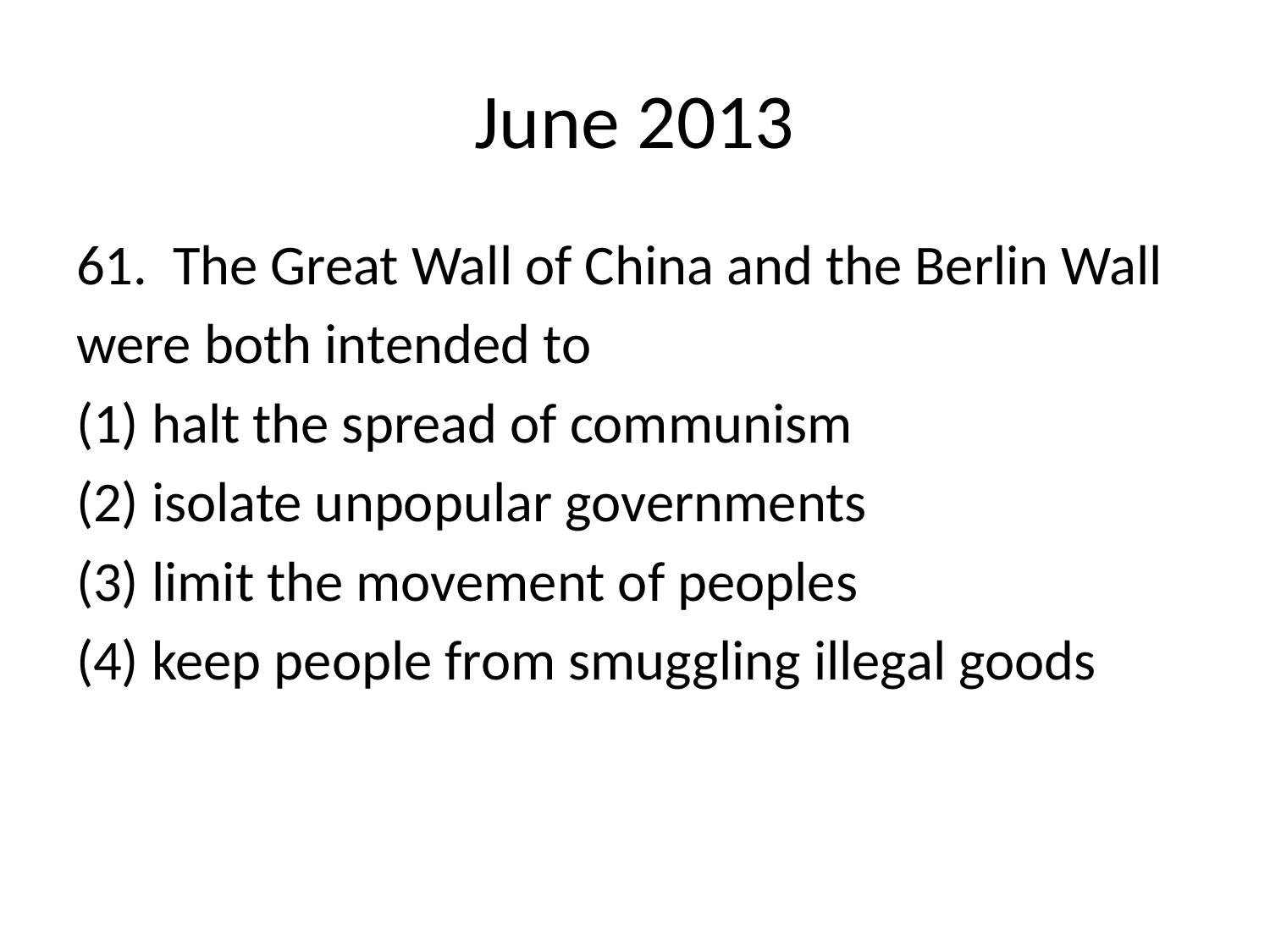

# June 2013
61.  The Great Wall of China and the Berlin Wall
were both intended to
(1) halt the spread of communism
(2) isolate unpopular governments
(3) limit the movement of peoples
(4) keep people from smuggling illegal goods